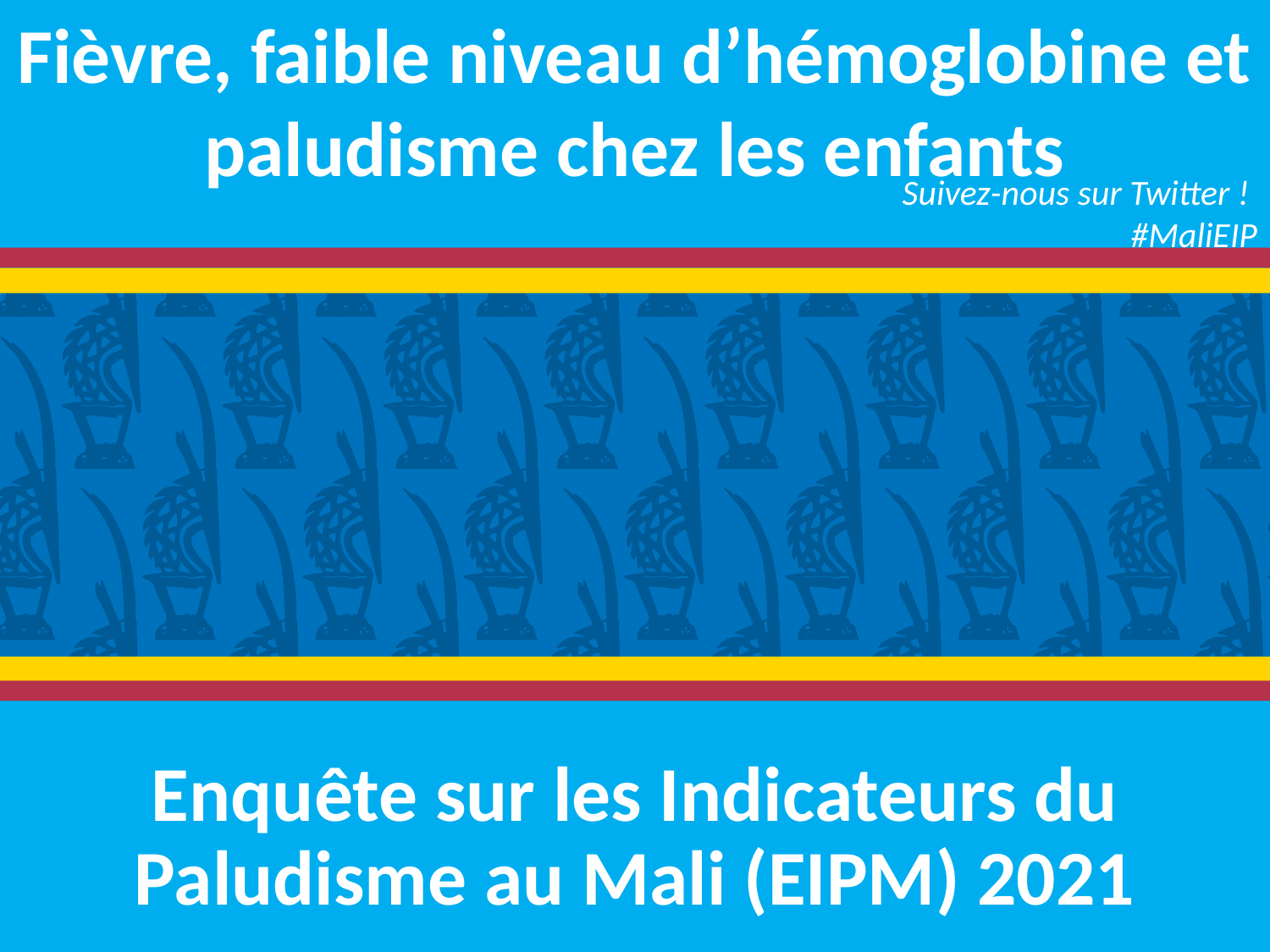

Fièvre, faible niveau d’hémoglobine et paludisme chez les enfants
Suivez-nous sur Twitter !
#MaliEIP